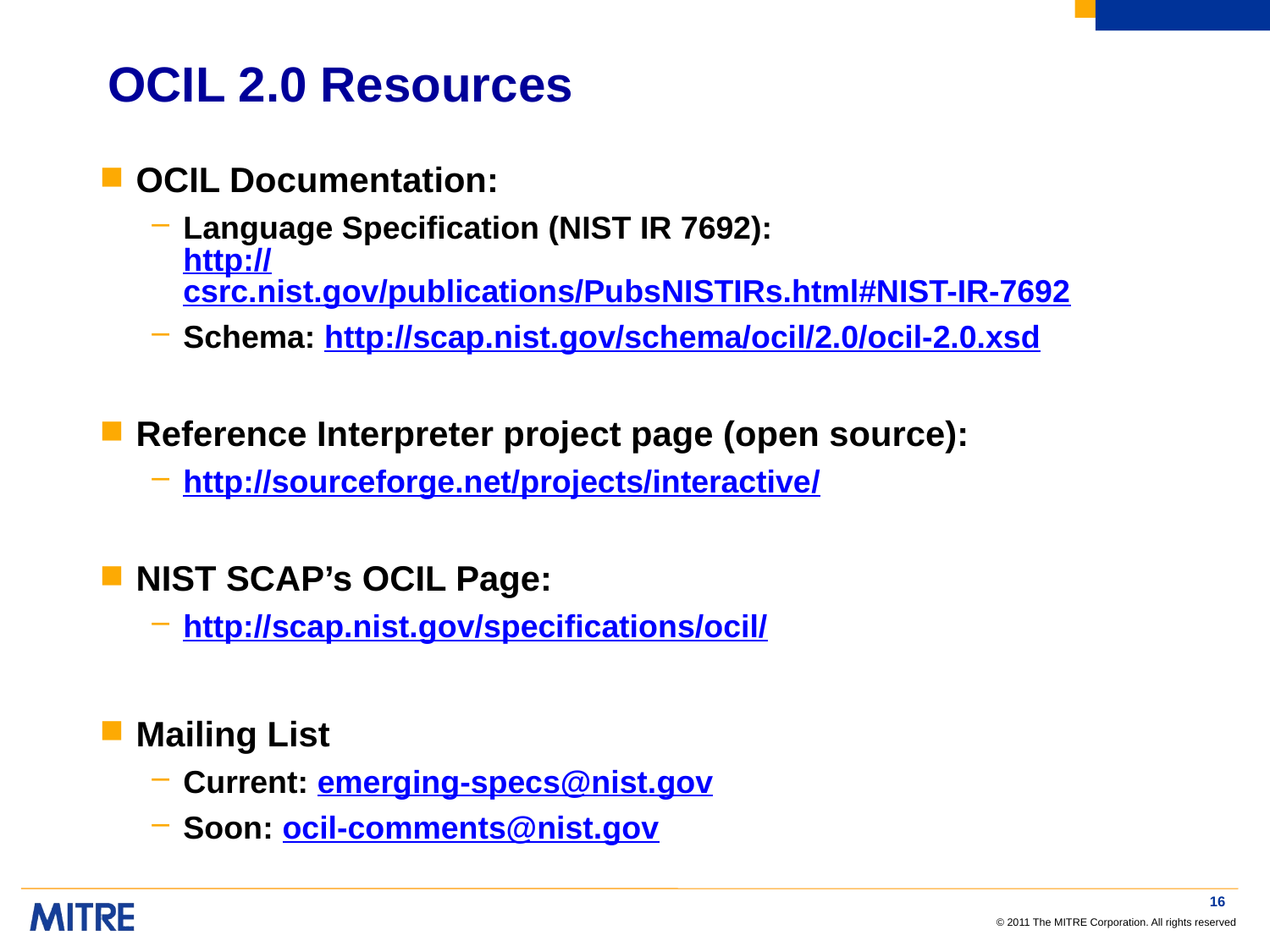

# OCIL 2.0 Resources
OCIL Documentation:
Language Specification (NIST IR 7692):
http://csrc.nist.gov/publications/PubsNISTIRs.html#NIST-IR-7692
Schema: http://scap.nist.gov/schema/ocil/2.0/ocil-2.0.xsd

Reference Interpreter project page (open source):
http://sourceforge.net/projects/interactive/

NIST SCAP’s OCIL Page:
http://scap.nist.gov/specifications/ocil/

Mailing List
Current: emerging-specs@nist.gov
Soon: ocil-comments@nist.gov

16